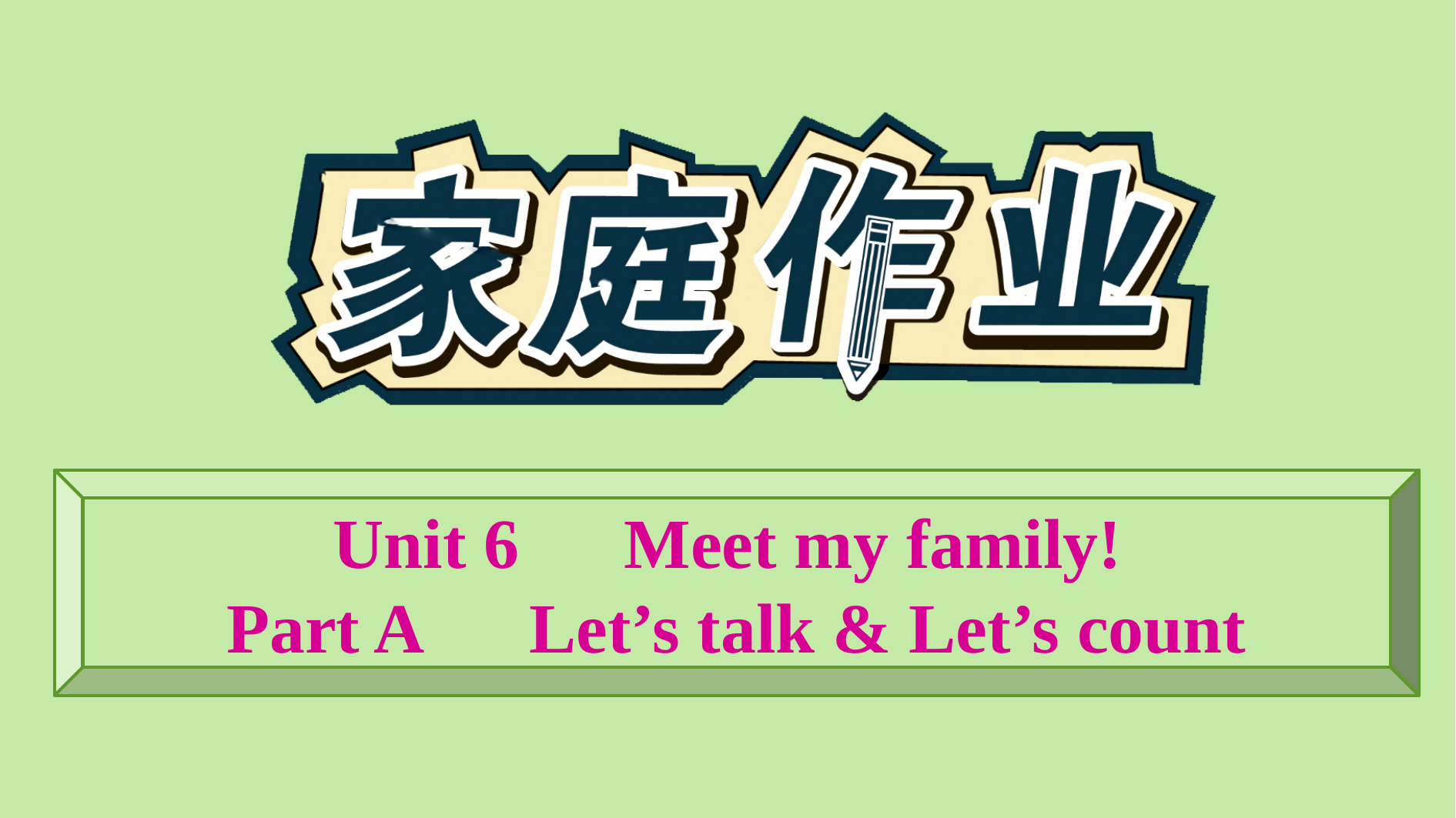

Unit 6　Meet my family!
Part A　Let’s talk & Let’s count